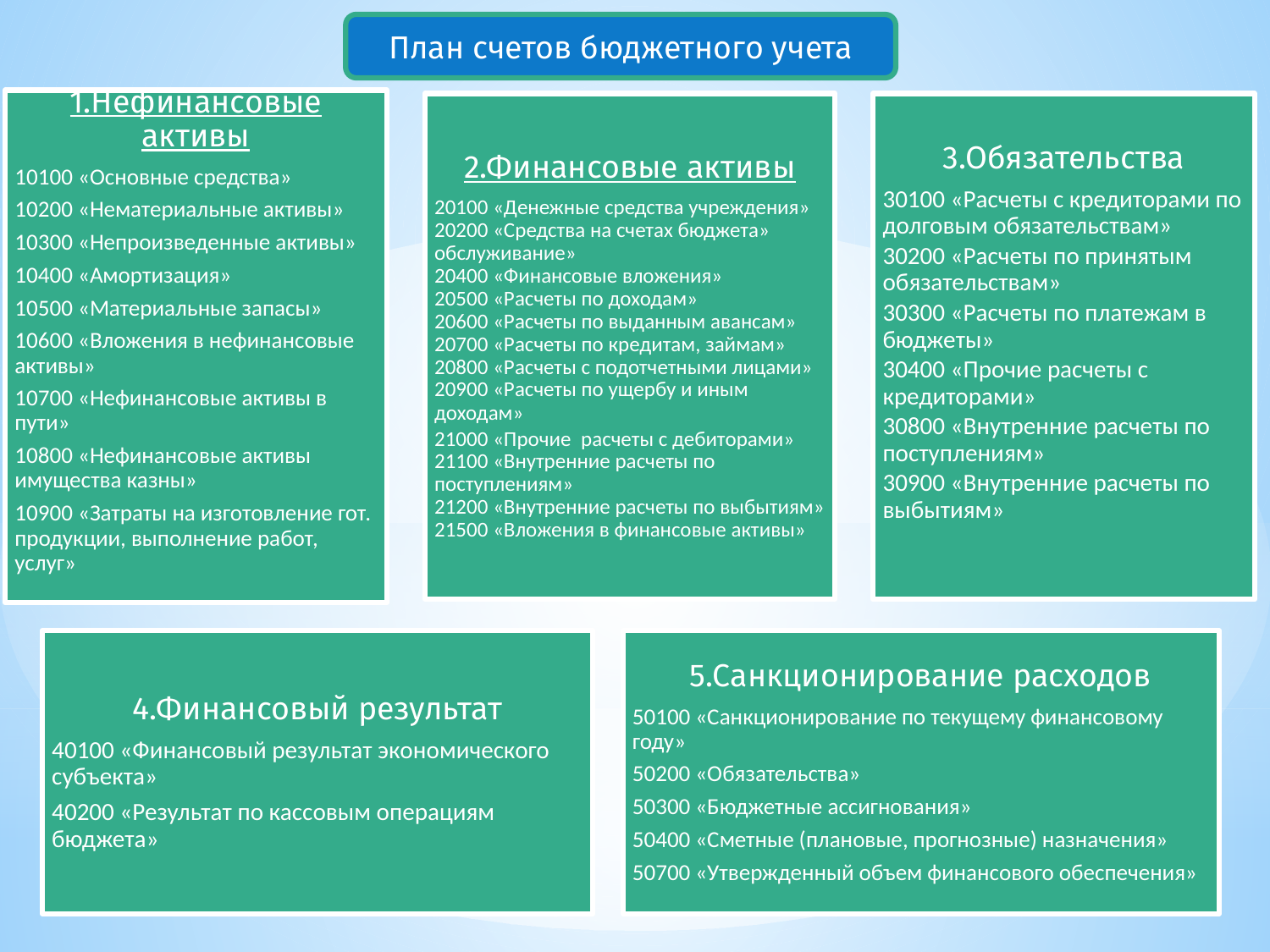

План счетов бюджетного учета

1.Нефинансовые активы
10100 «Основные средства»
10200 «Нематериальные активы»
10300 «Непроизведенные активы»
10400 «Амортизация»
10500 «Материальные запасы»
10600 «Вложения в нефинансовые активы»
10700 «Нефинансовые активы в пути»
10800 «Нефинансовые активы имущества казны»
10900 «Затраты на изготовление гот. продукции, выполнение работ, услуг»

2.Финансовые активы
20100 «Денежные средства учреждения»
20200 «Средства на счетах бюджета»
обслуживание»
20400 «Финансовые вложения»
20500 «Расчеты по доходам»
20600 «Расчеты по выданным авансам»
20700 «Расчеты по кредитам, займам»
20800 «Расчеты с подотчетными лицами»
20900 «Расчеты по ущербу и иным доходам»
21000 «Прочие  расчеты с дебиторами»
21100 «Внутренние расчеты по поступлениям»
21200 «Внутренние расчеты по выбытиям»
21500 «Вложения в финансовые активы»
3.Обязательства
30100 «Расчеты с кредиторами по долговым обязательствам»
30200 «Расчеты по принятым обязательствам»
30300 «Расчеты по платежам в бюджеты»
30400 «Прочие расчеты с кредиторами»
30800 «Внутренние расчеты по поступлениям»
30900 «Внутренние расчеты по выбытиям»

4.Финансовый результат
40100 «Финансовый результат экономического субъекта»
40200 «Результат по кассовым операциям бюджета»
5.Санкционирование расходов
50100 «Санкционирование по текущему финансовому году»
50200 «Обязательства»
50300 «Бюджетные ассигнования»
50400 «Сметные (плановые, прогнозные) назначения»
50700 «Утвержденный объем финансового обеспечения»